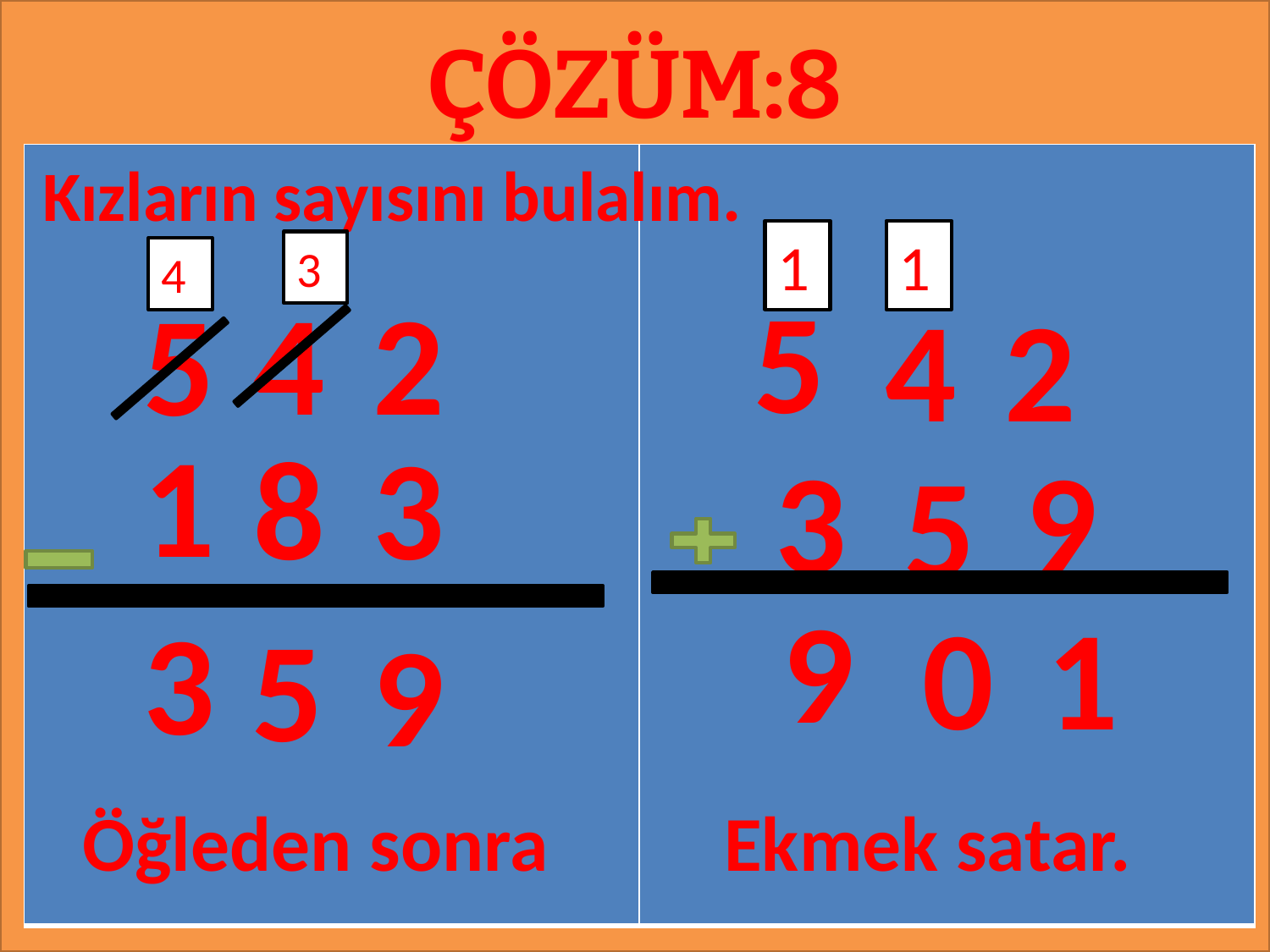

ÇÖZÜM:8
#
Kızların sayısını bulalım.
|  |  |
| --- | --- |
1
1
3
4
5
4
2
5
4
2

1
8
3
9
3
5

9
1
0
3
5
9
Öğleden sonra
Ekmek satar.